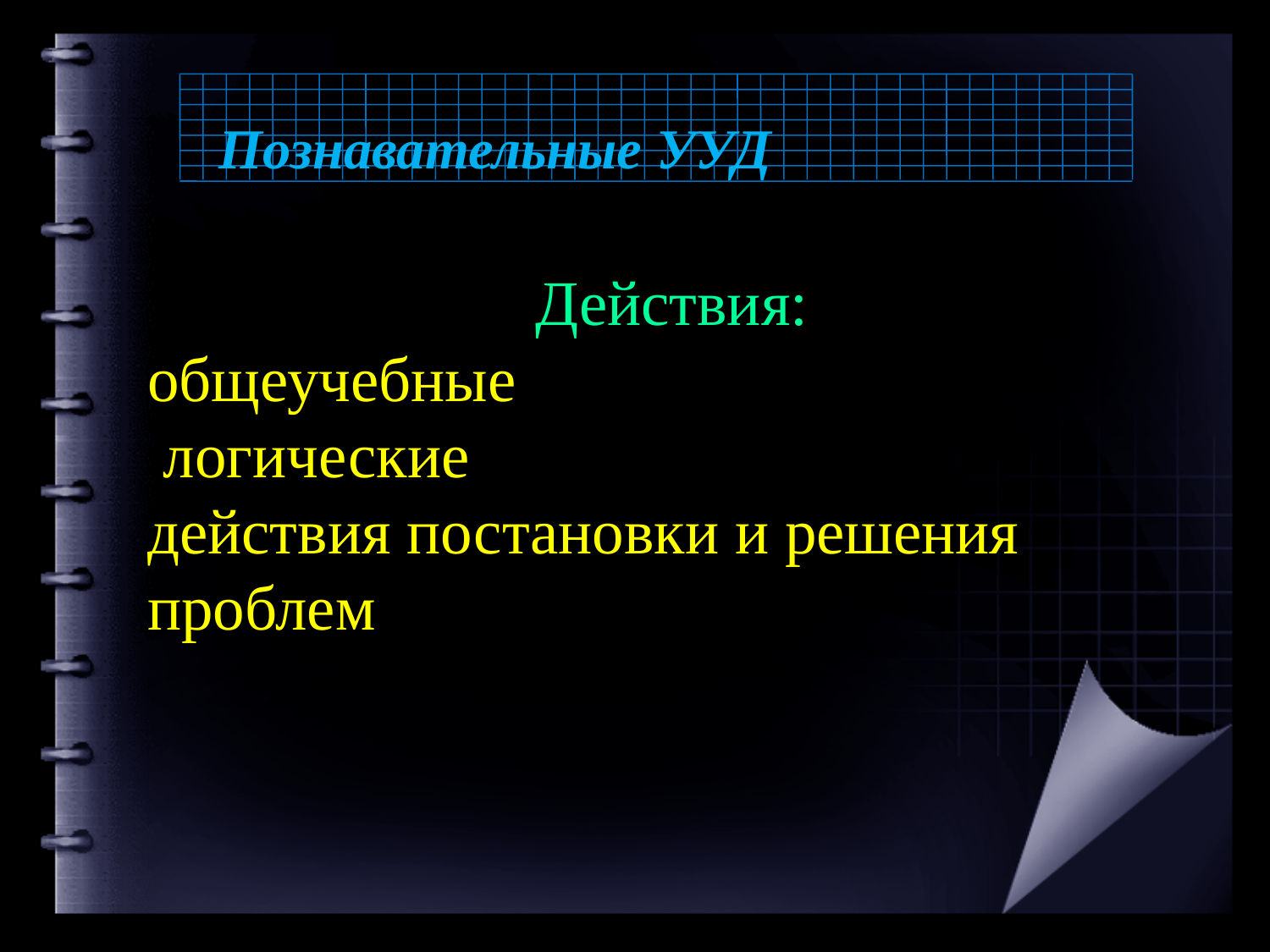

Познавательные УУД
Действия:
общеучебные
 логические
действия постановки и решения проблем